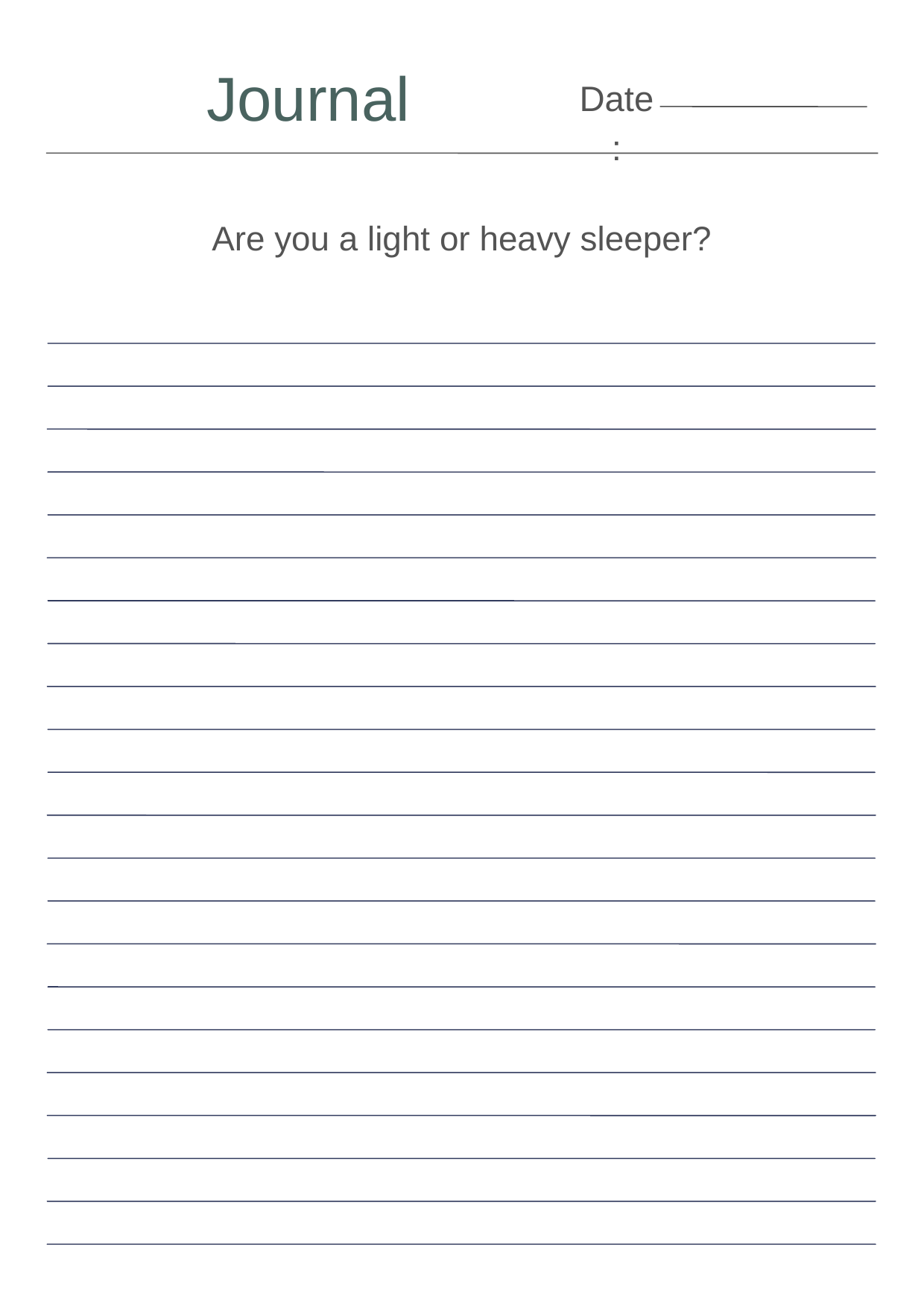

Journal
Date:

Are you a light or heavy sleeper?